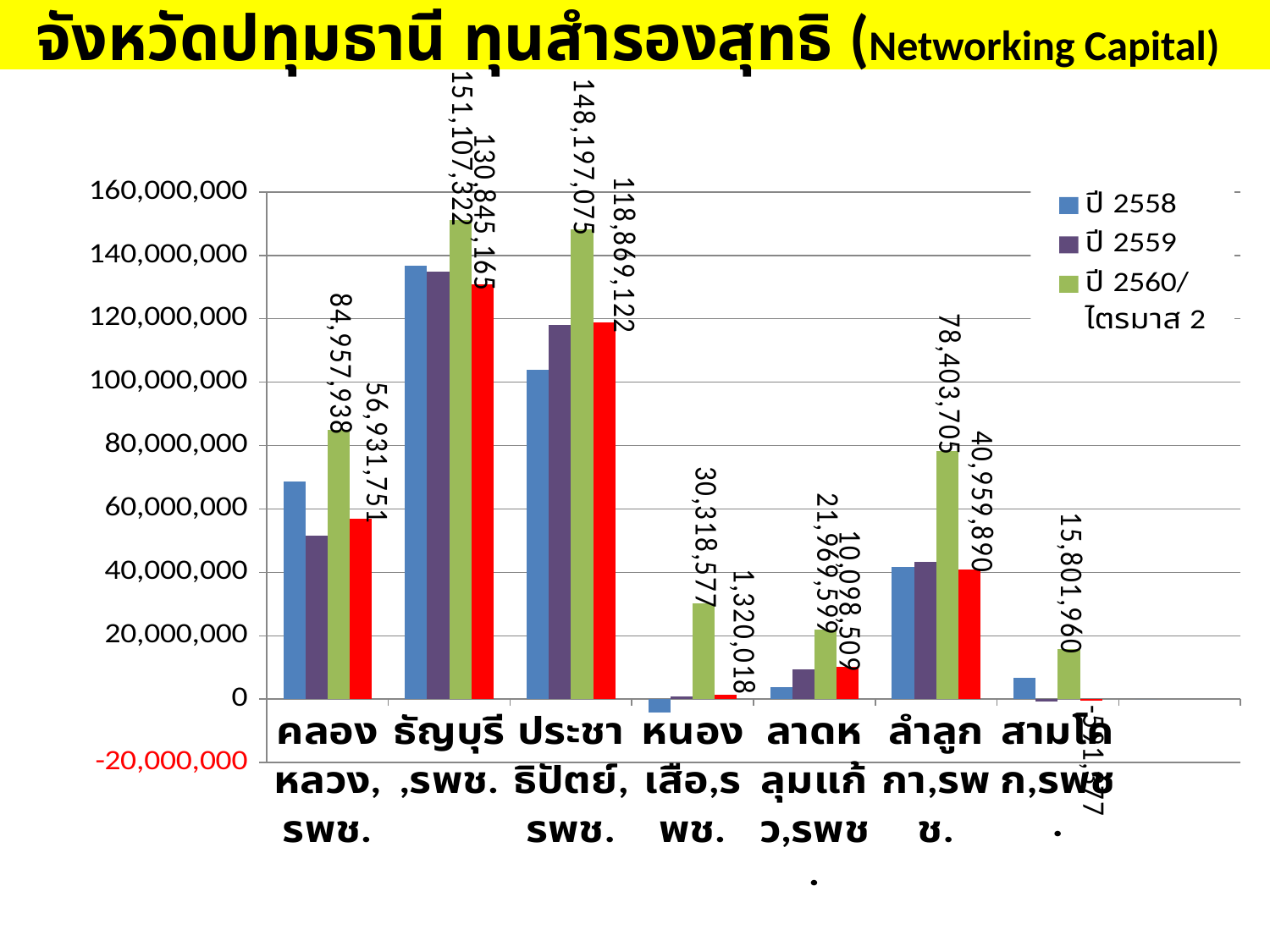

# จังหวัดปทุมธานี ทุนสำรองสุทธิ (Networking Capital)

### Chart

| Category | ปี 2558 | ปี 2559 | ปี 2560/ไตรมาส 2 | ปี 2560/ไตรมาส 4 |
|---|---|---|---|---|
| คลองหลวง,รพช. | 68772132.0 | 51655678.0 | 84957938.0 | 56931751.0 |
| ธัญบุรี,รพช. | 136742551.0 | 134959594.0 | 151107322.0 | 130845165.0 |
| ประชาธิปัตย์,รพช. | 103947060.0 | 118015795.0 | 148197075.0 | 118869121.78 |
| หนองเสือ,รพช. | -4264929.0 | 987028.0 | 30318577.0 | 1320018.0 |
| ลาดหลุมแก้ว,รพช. | 3736846.0 | 9320574.0 | 21969599.0 | 10098509.0 |
| ลำลูกกา,รพช. | 41659345.0 | 43229034.0 | 78403705.0 | 40959890.0 |
| สามโคก,รพช. | 6735350.0 | -817522.0 | 15801960.0 | -591377.0 |